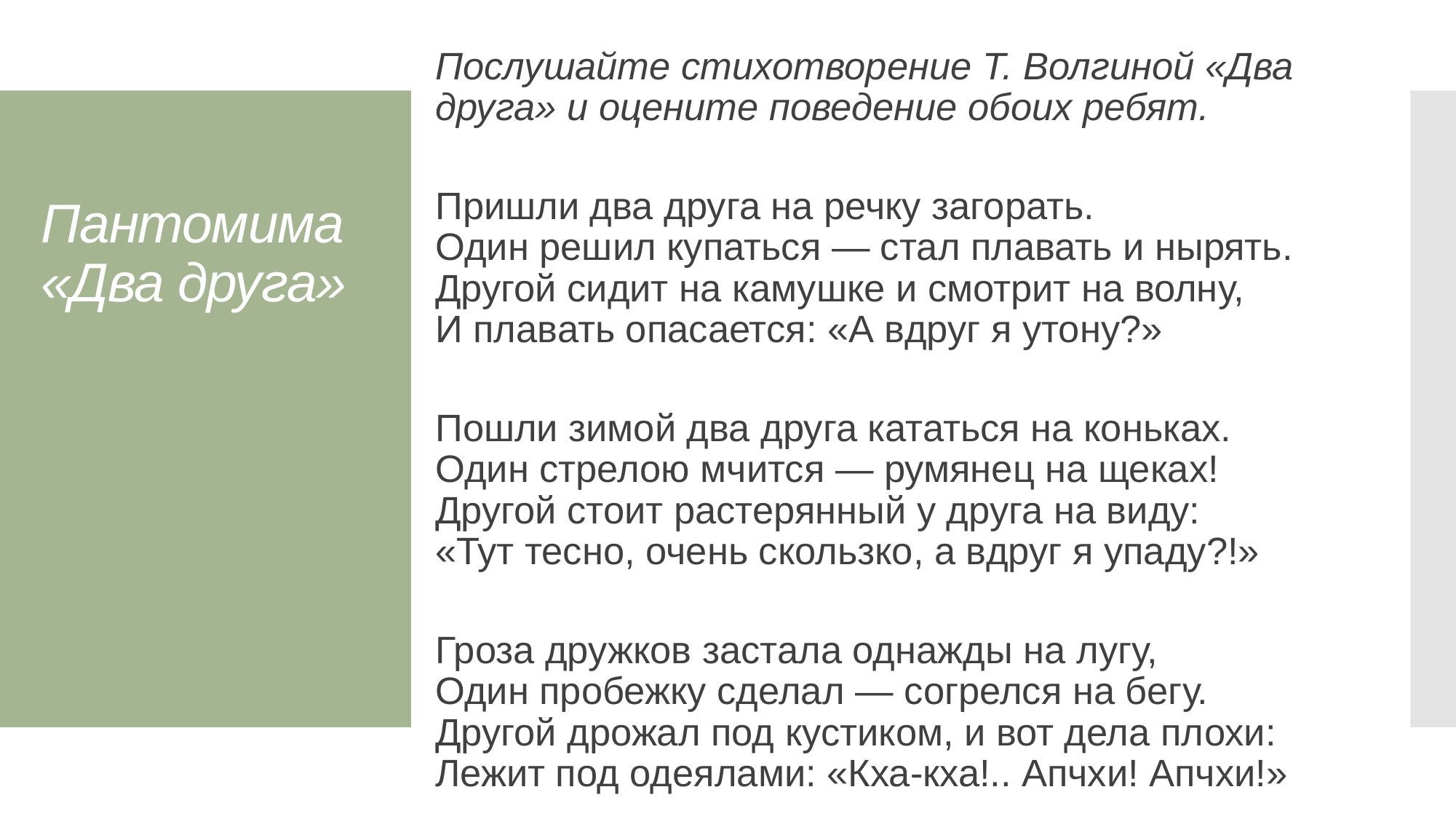

Послушайте стихотворение Т. Волгиной «Два друга» и оцените поведение обоих ребят.
Пришли два друга на речку загорать.
Один решил купаться — стал плавать и нырять.
Другой сидит на камушке и смотрит на волну,
И плавать опасается: «А вдруг я утону?»
Пошли зимой два друга кататься на коньках.
Один стрелою мчится — румянец на щеках!
Другой стоит растерянный у друга на виду:
«Тут тесно, очень скользко, а вдруг я упаду?!»
Гроза дружков застала однажды на лугу,
Один пробежку сделал — согрелся на бегу.
Другой дрожал под кустиком, и вот дела плохи:
Лежит под одеялами: «Кха-кха!.. Апчхи! Апчхи!»
# Пантомима «Два друга»